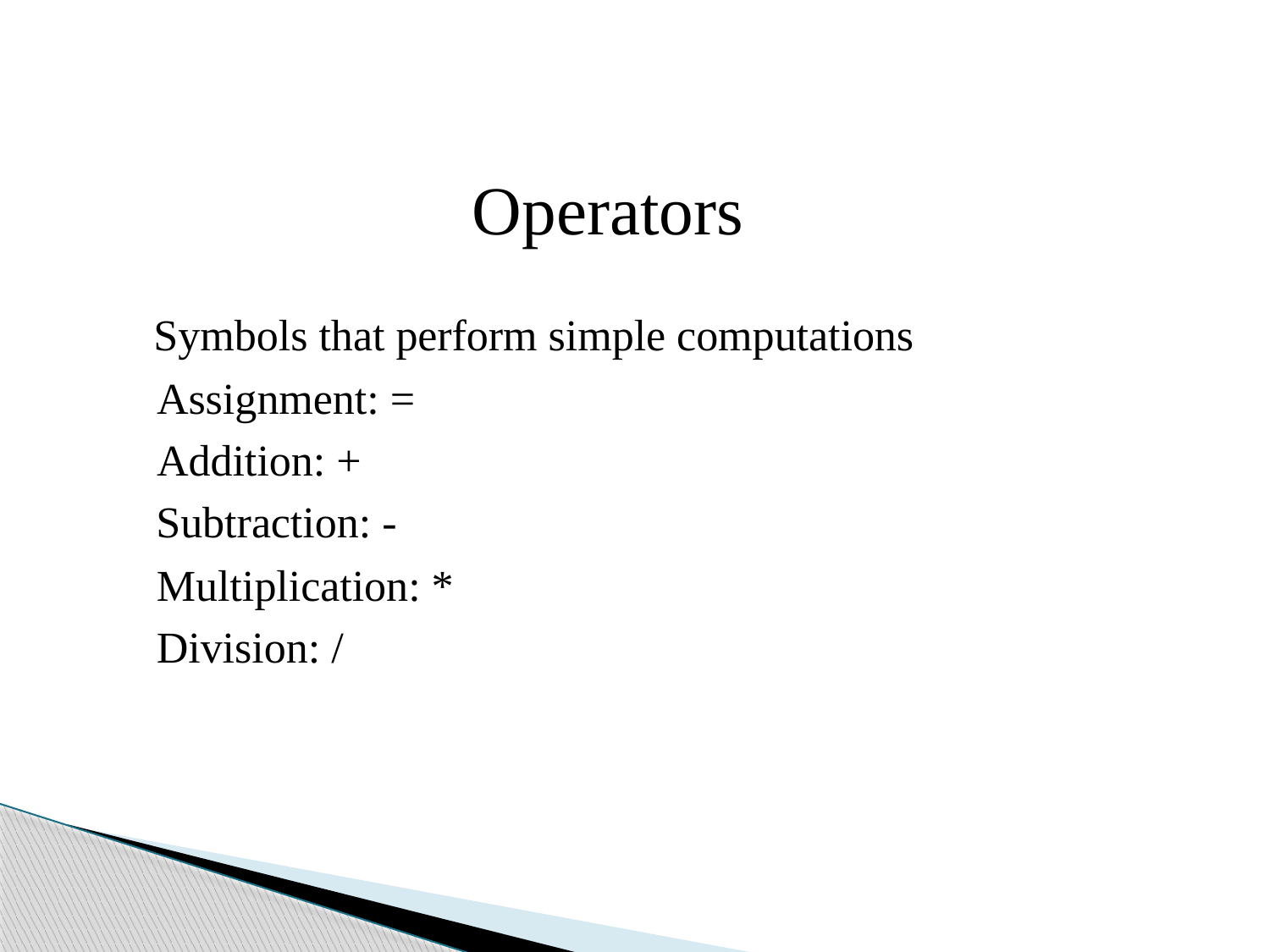

#
Operators

Symbols that perform simple computations
Assignment: =

Addition: +
Subtraction: -
Multiplication: *

Division: /